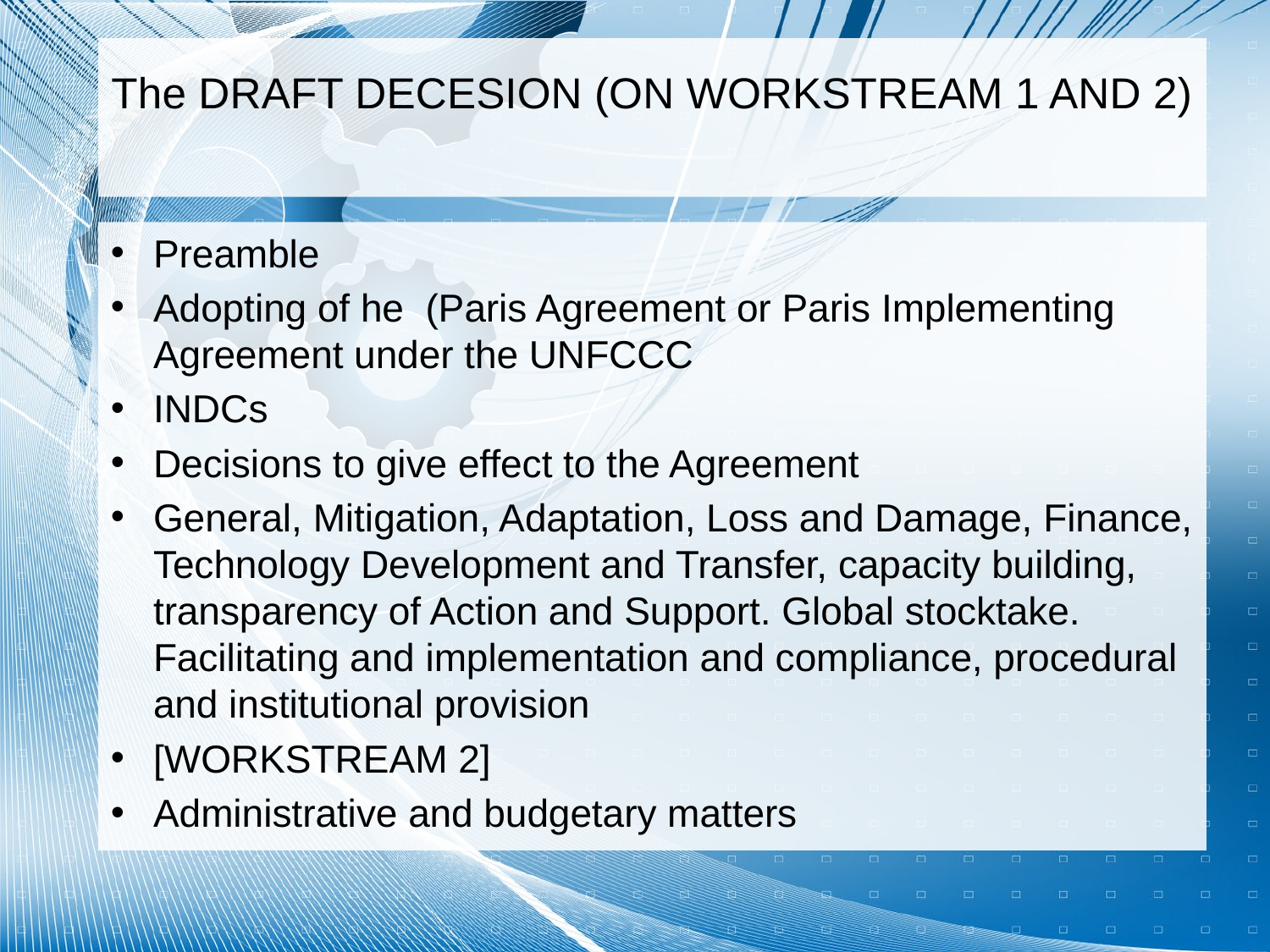

# The DRAFT DECESION (ON WORKSTREAM 1 AND 2)
Preamble
Adopting of he  (Paris Agreement or Paris Implementing Agreement under the UNFCCC
INDCs
Decisions to give effect to the Agreement
General, Mitigation, Adaptation, Loss and Damage, Finance, Technology Development and Transfer, capacity building, transparency of Action and Support. Global stocktake. Facilitating and implementation and compliance, procedural and institutional provision
[WORKSTREAM 2]
Administrative and budgetary matters